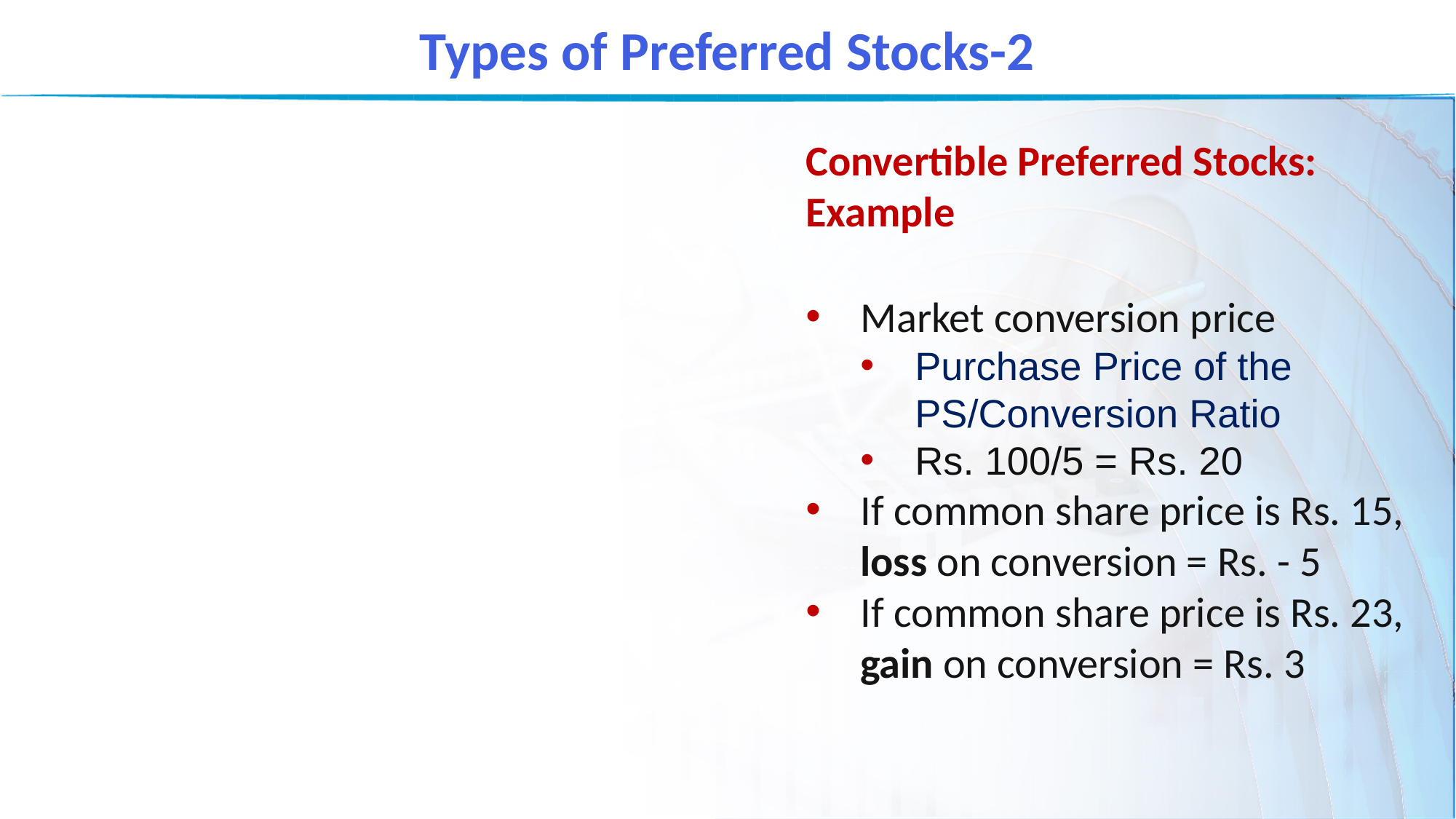

Types of Preferred Stocks-2
Convertible Preferred Stocks: Example

Market conversion price
Purchase Price of the PS/Conversion Ratio
Rs. 100/5 = Rs. 20
If common share price is Rs. 15, loss on conversion = Rs. - 5
If common share price is Rs. 23, gain on conversion = Rs. 3